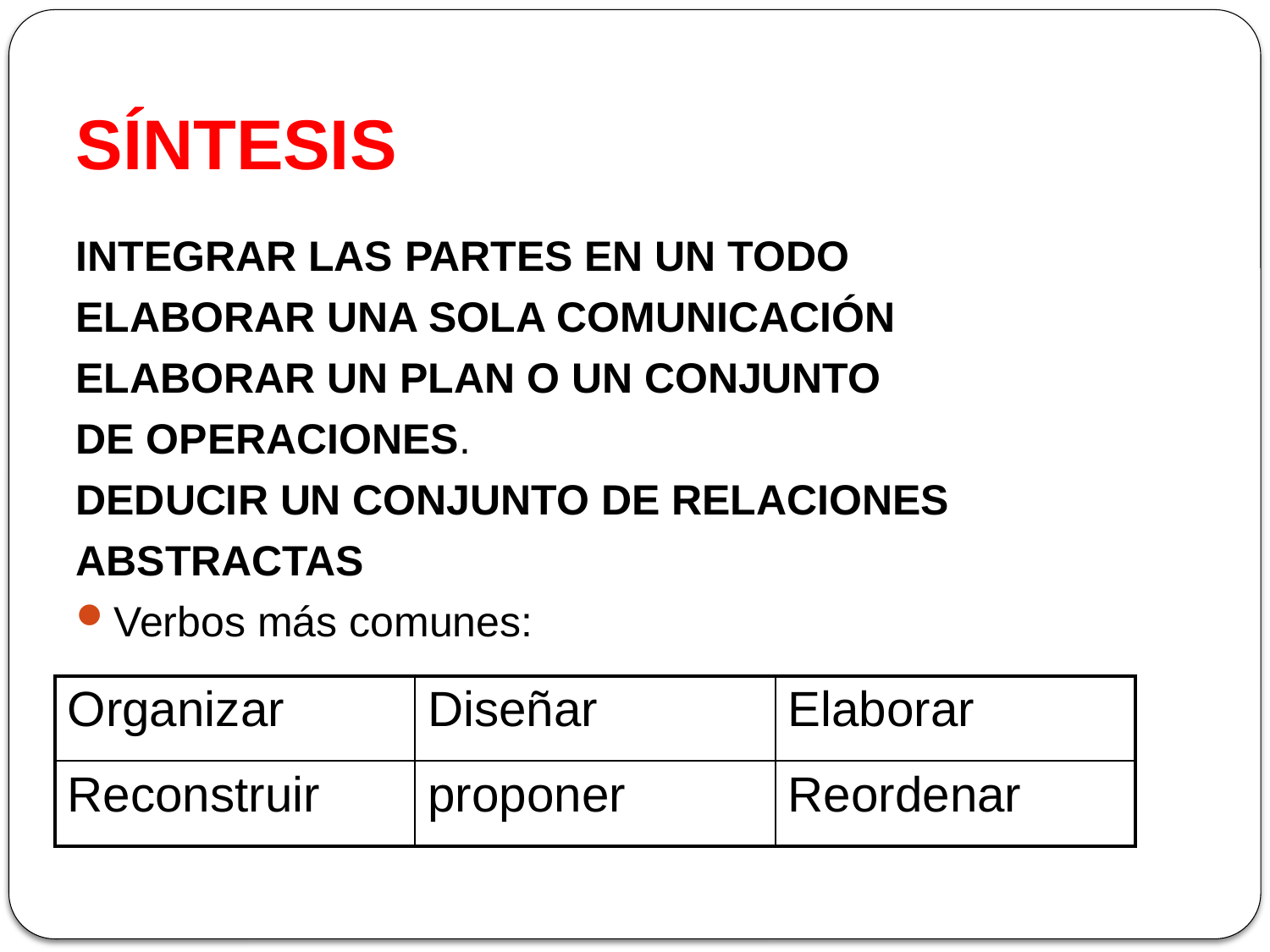

# SÍNTESIS
INTEGRAR LAS PARTES EN UN TODO
ELABORAR UNA SOLA COMUNICACIÓN
ELABORAR UN PLAN O UN CONJUNTO
DE OPERACIONES.
DEDUCIR UN CONJUNTO DE RELACIONES
ABSTRACTAS
Verbos más comunes:
| Organizar | Diseñar | Elaborar |
| --- | --- | --- |
| Reconstruir | proponer | Reordenar |